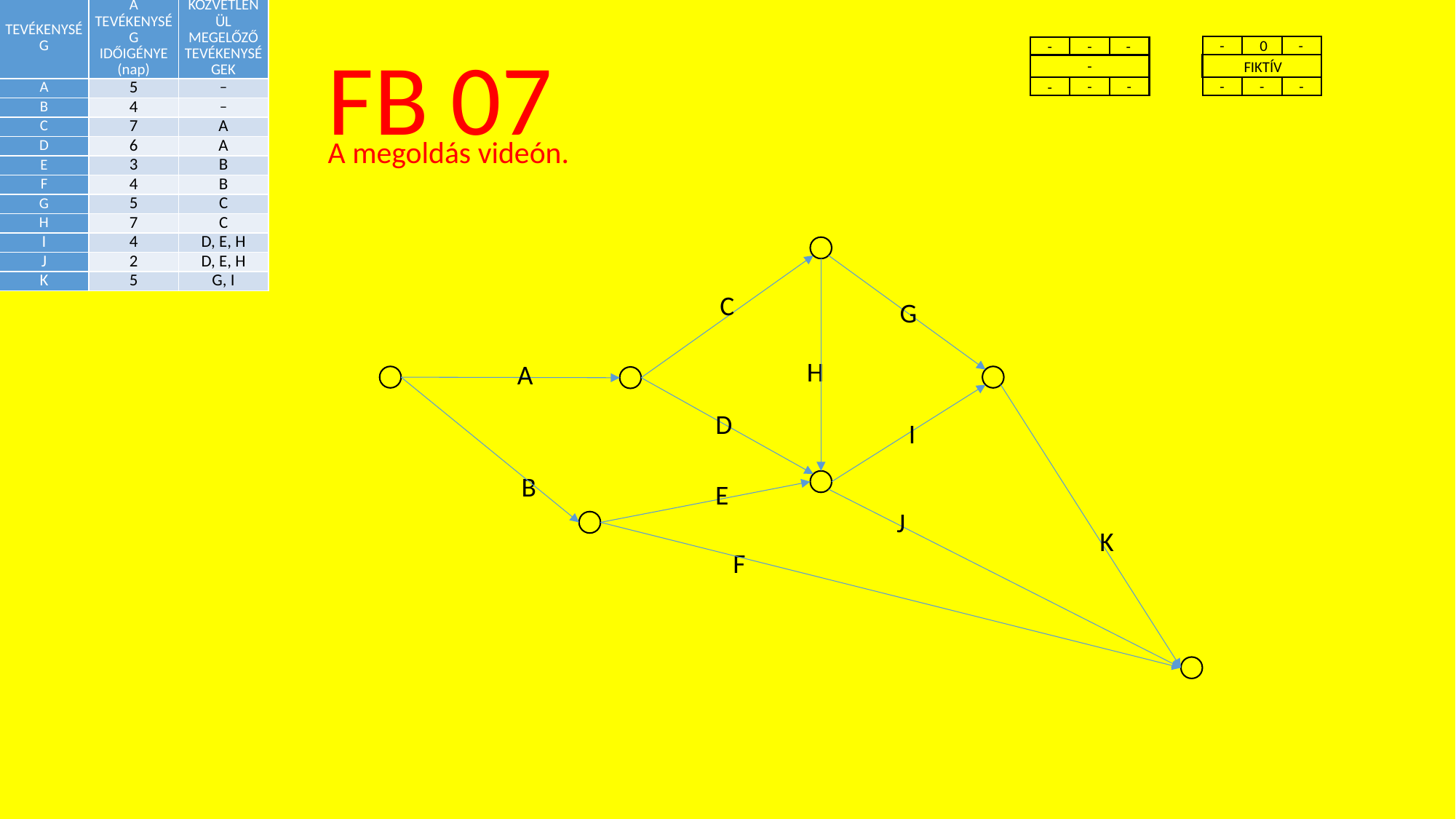

| TEVÉKENYSÉG | A TEVÉKENYSÉG IDŐIGÉNYE (nap) | KÖZVETLENÜL MEGELŐZŐ TEVÉKENYSÉGEK |
| --- | --- | --- |
| A | 5 | – |
| B | 4 | – |
| C | 7 | A |
| D | 6 | A |
| E | 3 | B |
| F | 4 | B |
| G | 5 | C |
| H | 7 | C |
| I | 4 | D, E, H |
| J | 2 | D, E, H |
| K | 5 | G, I |
FB 07
-
0
-

FIKTÍV
-
-
-
-
-
-

-
-
-
-
A megoldás videón.

C
G
H
A

D
I
B

E
J

K
F